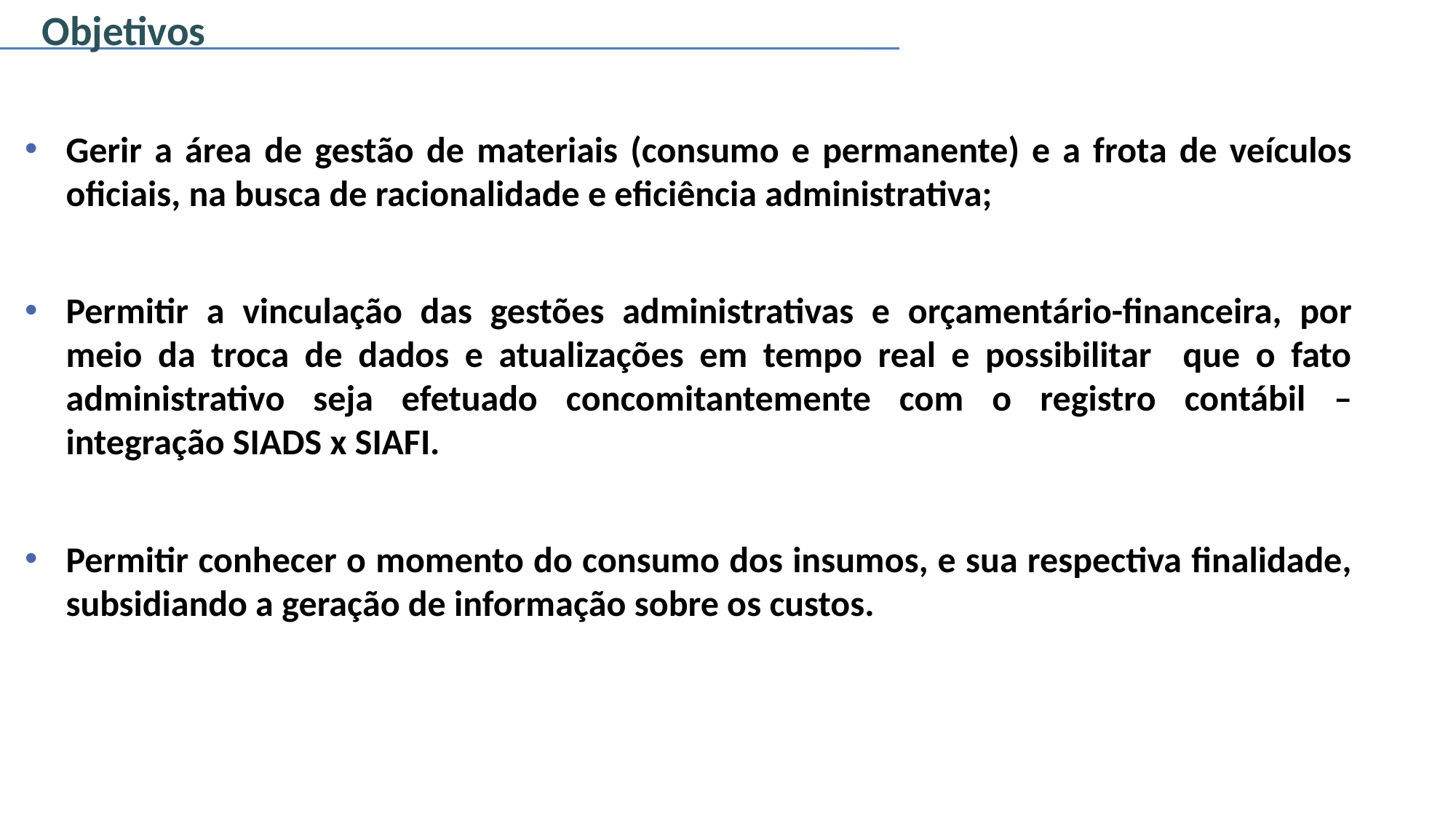

Objetivos
Gerir a área de gestão de materiais (consumo e permanente) e a frota de veículos oficiais, na busca de racionalidade e eficiência administrativa;

Permitir a vinculação das gestões administrativas e orçamentário-financeira, por meio da troca de dados e atualizações em tempo real e possibilitar  que o fato administrativo seja efetuado concomitantemente com o registro contábil – integração SIADS x SIAFI.

Permitir conhecer o momento do consumo dos insumos, e sua respectiva finalidade, subsidiando a geração de informação sobre os custos.